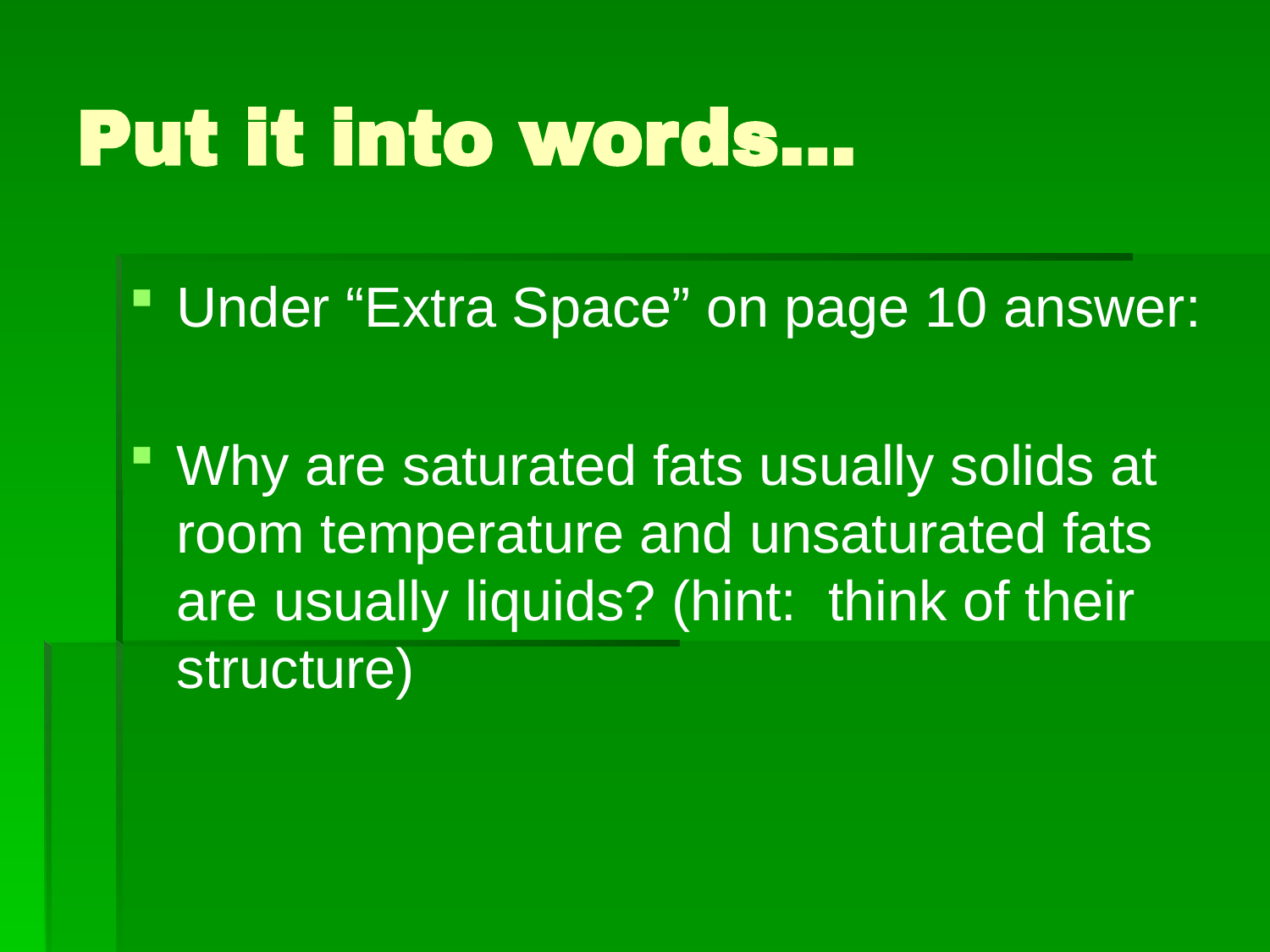

# Put it into words…
Under “Extra Space” on page 10 answer:

Why are saturated fats usually solids at room temperature and unsaturated fats are usually liquids? (hint:  think of their structure)